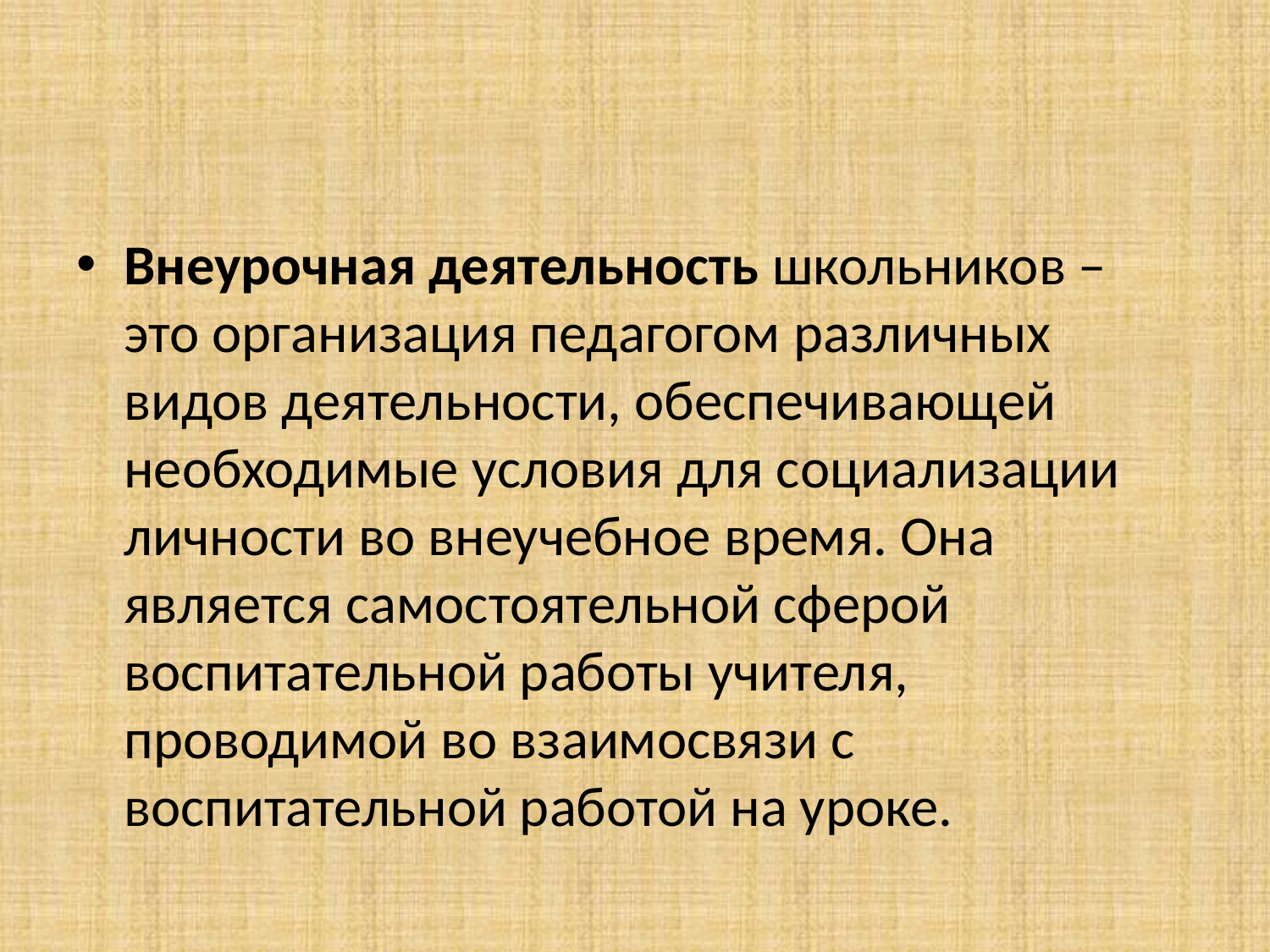

#
Внеурочная деятельность школьников – это организация педагогом различных видов деятельности, обеспечивающей необходимые условия для социализации личности во внеучебное время. Она является самостоятельной сферой воспитательной работы учителя, проводимой во взаимосвязи с воспитательной работой на уроке.